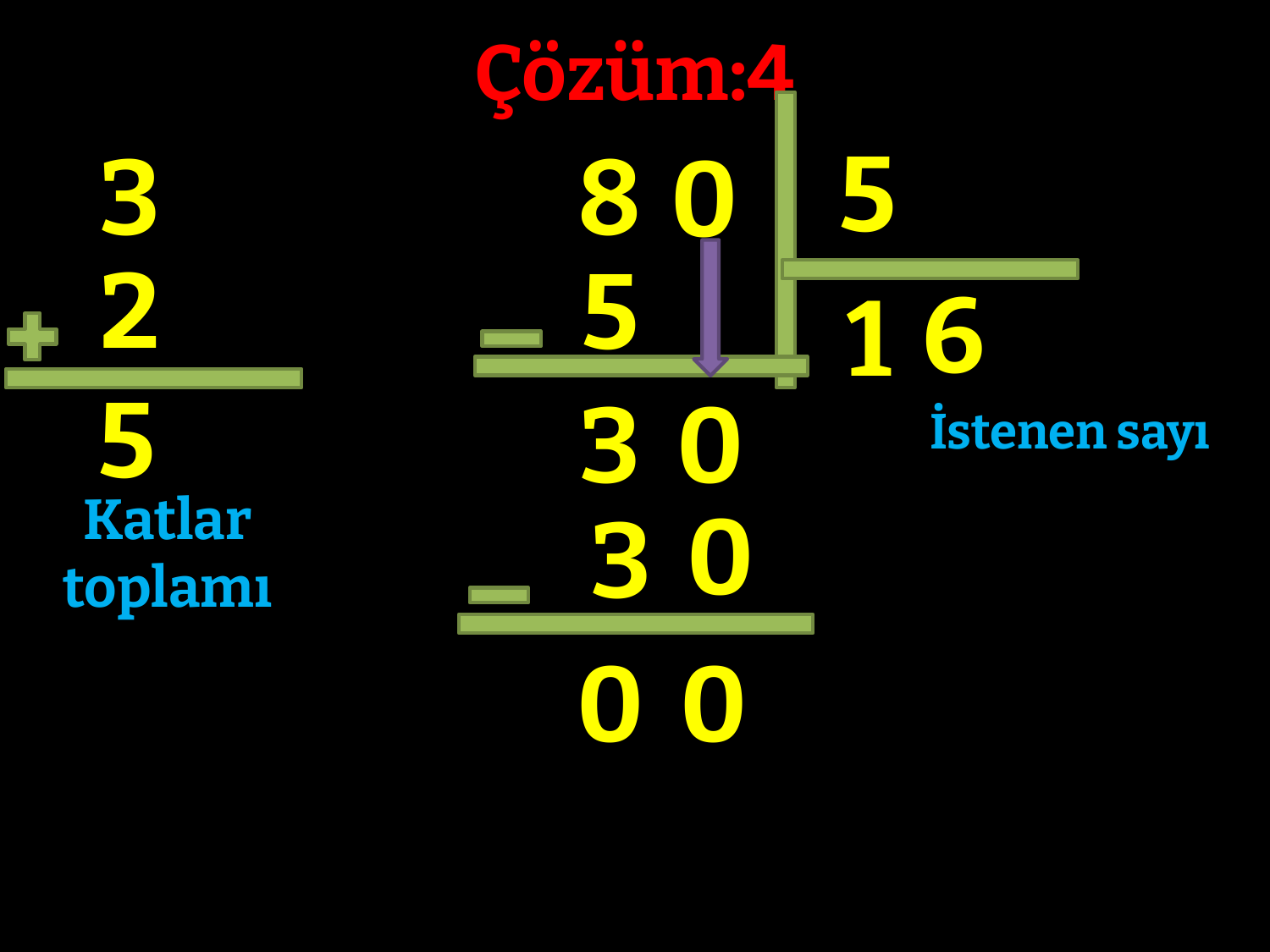

Çözüm:4
5
3
8
0

2
5

6
1
#

5
0
3
İstenen sayı
Katlar toplamı
0
3

0
0